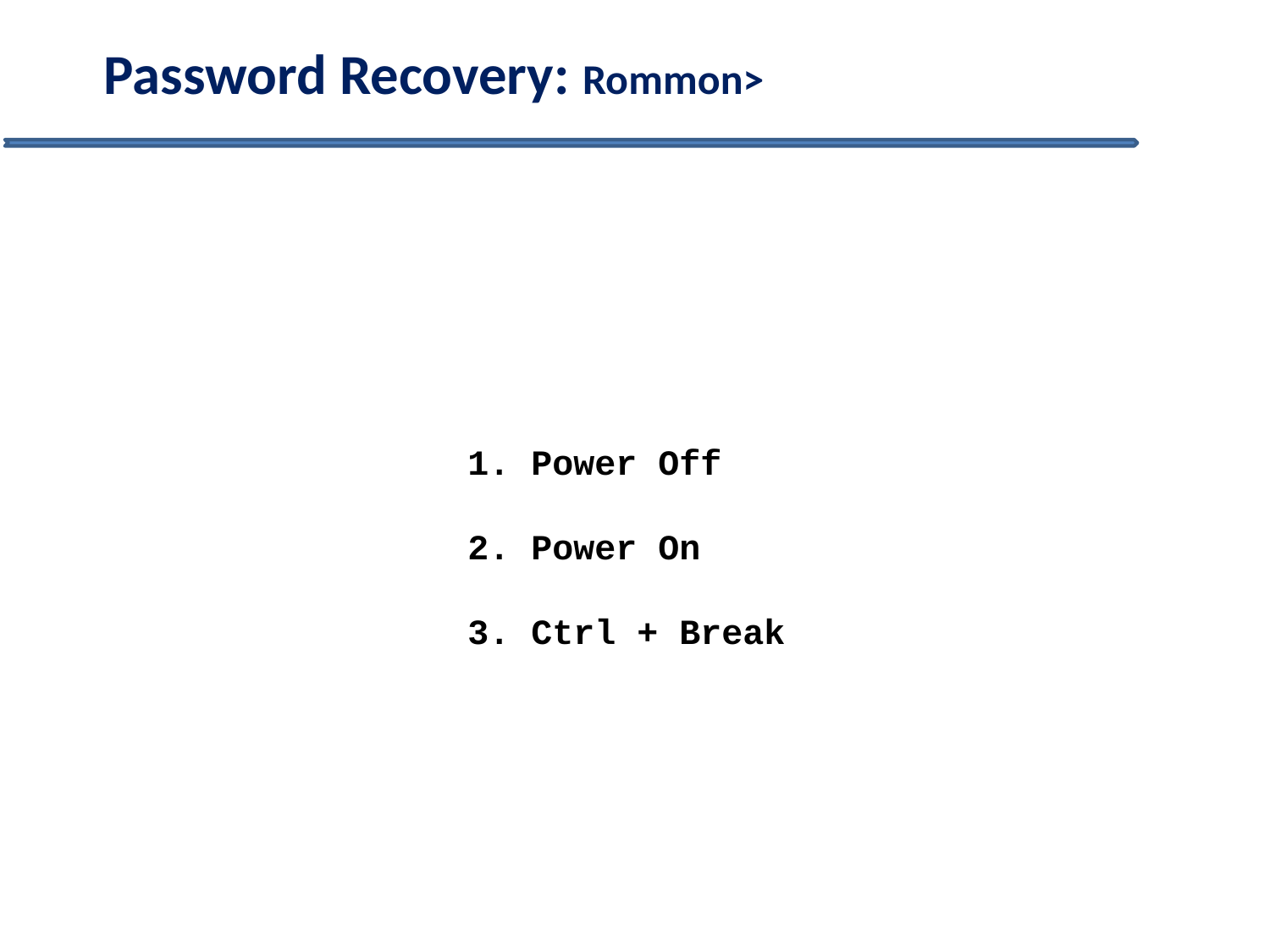

Password Recovery: Rommon>

Power Off
Power On
Ctrl + Break